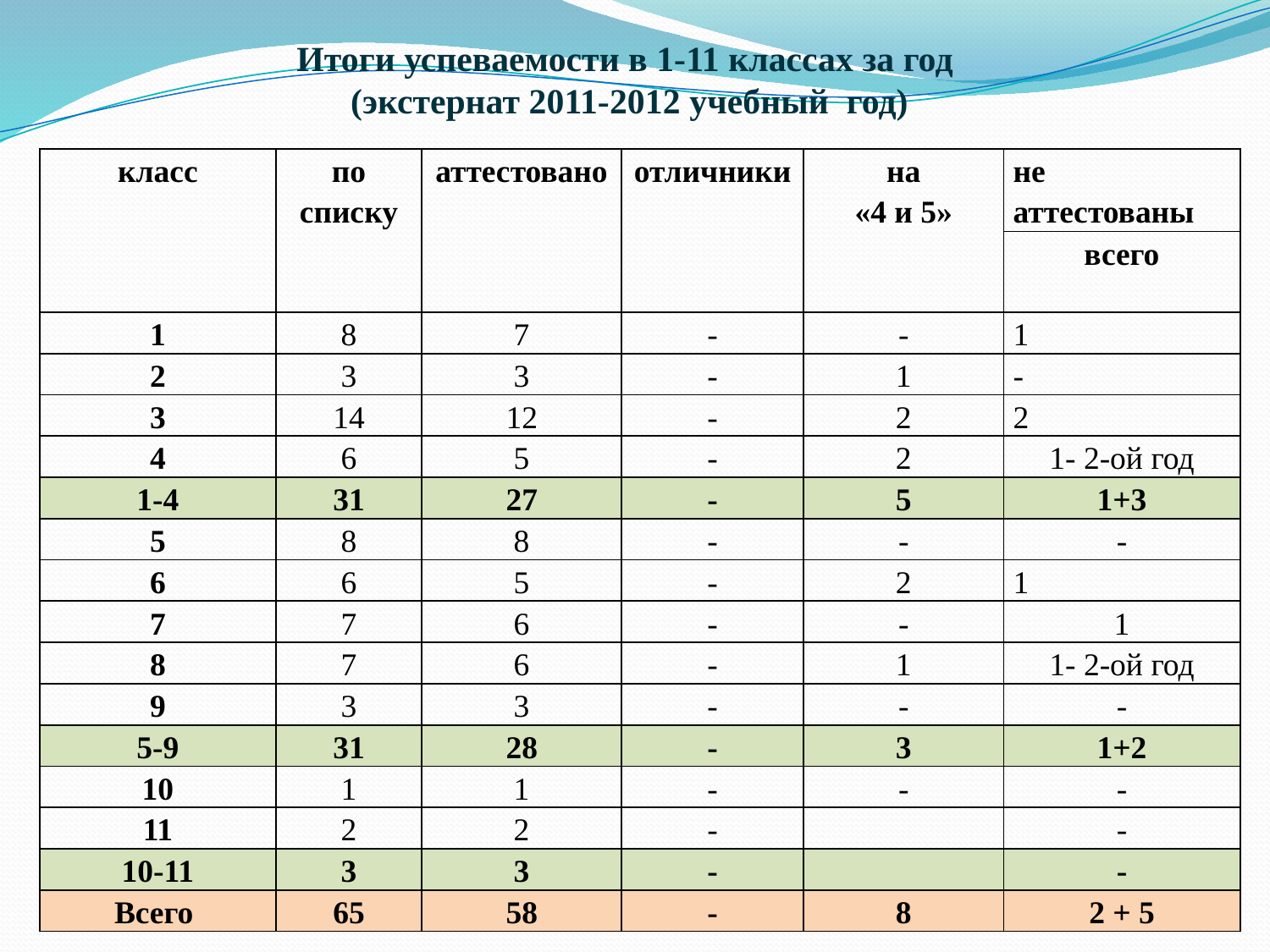

Итоги успеваемости в 1-11 классах за год
 (экстернат 2011-2012 учебный  год)
| класс | по списку | аттестовано | отличники | на «4 и 5» | не аттестованы |
| --- | --- | --- | --- | --- | --- |
|  |  |  |  |  | всего |
| 1 | 8 | 7 | - | - | 1 |
| 2 | 3 | 3 | - | 1 | - |
| 3 | 14 | 12 | - | 2 | 2 |
| 4 | 6 | 5 | - | 2 | 1- 2-ой год |
| 1-4 | 31 | 27 | - | 5 | 1+3 |
| 5 | 8 | 8 | - | - | - |
| 6 | 6 | 5 | - | 2 | 1 |
| 7 | 7 | 6 | - | - | 1 |
| 8 | 7 | 6 | - | 1 | 1- 2-ой год |
| 9 | 3 | 3 | - | - | - |
| 5-9 | 31 | 28 | - | 3 | 1+2 |
| 10 | 1 | 1 | - | - | - |
| 11 | 2 | 2 | - |  | - |
| 10-11 | 3 | 3 | - |  | - |
| Всего | 65 | 58 | - | 8 | 2 + 5 |